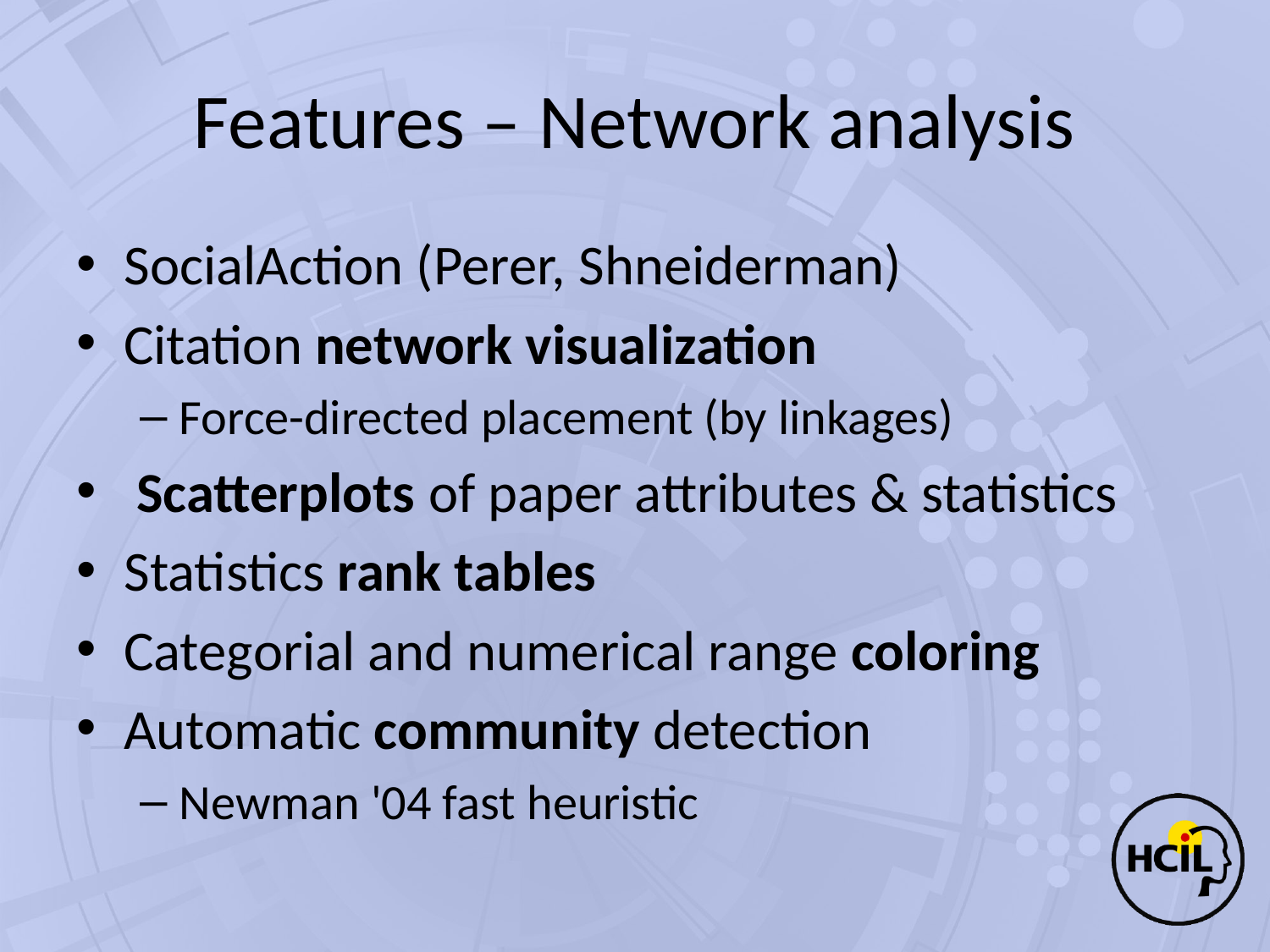

# Features – Network analysis
SocialAction (Perer, Shneiderman)
Citation network visualization
Force-directed placement (by linkages)
 Scatterplots of paper attributes & statistics
Statistics rank tables
Categorial and numerical range coloring
Automatic community detection
Newman '04 fast heuristic